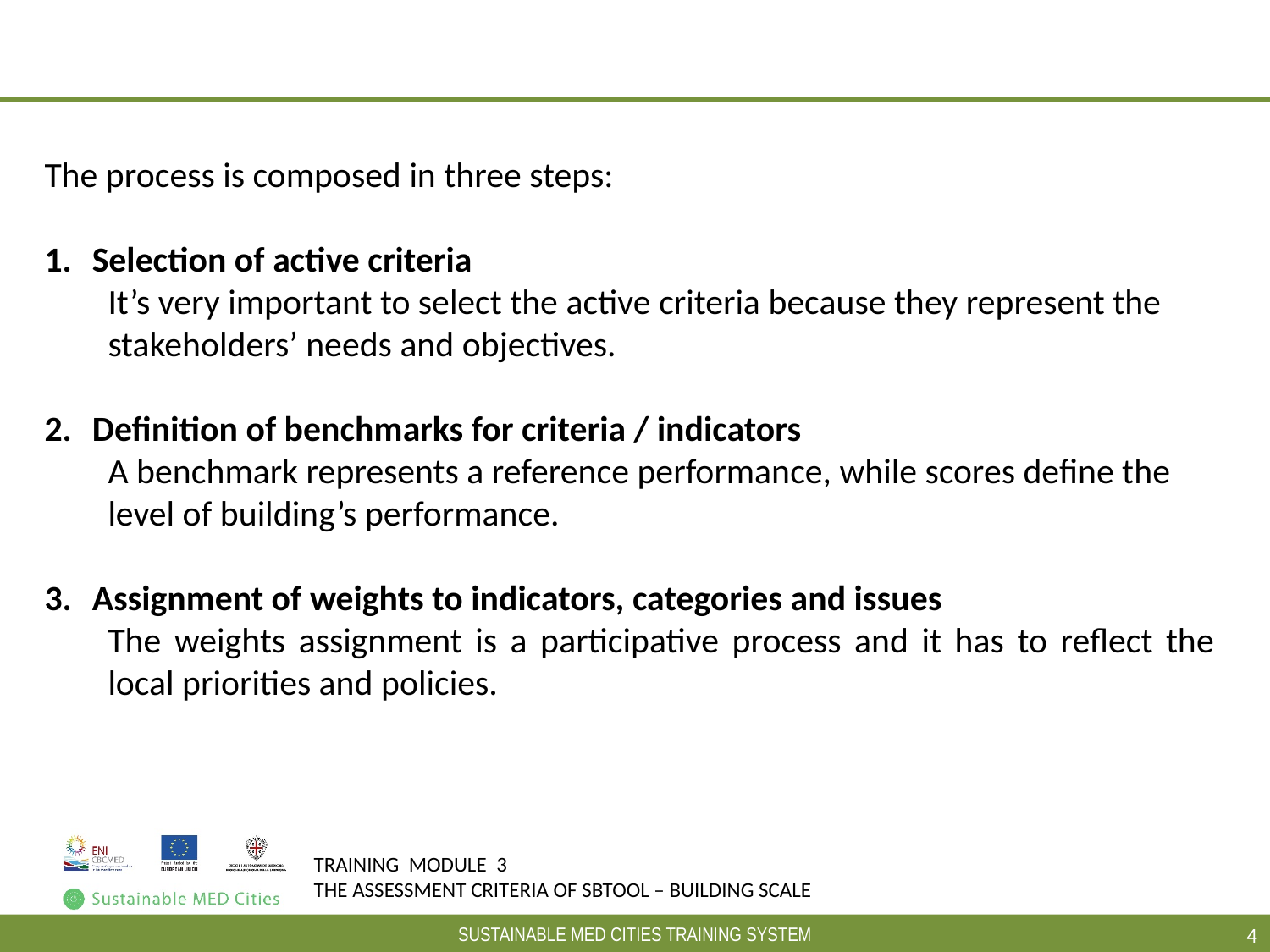

#
The process is composed in three steps:

Selection of active criteria
It’s very important to select the active criteria because they represent the stakeholders’ needs and objectives.

Definition of benchmarks for criteria / indicators
A benchmark represents a reference performance, while scores define the level of building’s performance.

Assignment of weights to indicators, categories and issues
The weights assignment is a participative process and it has to reflect the local priorities and policies.
4